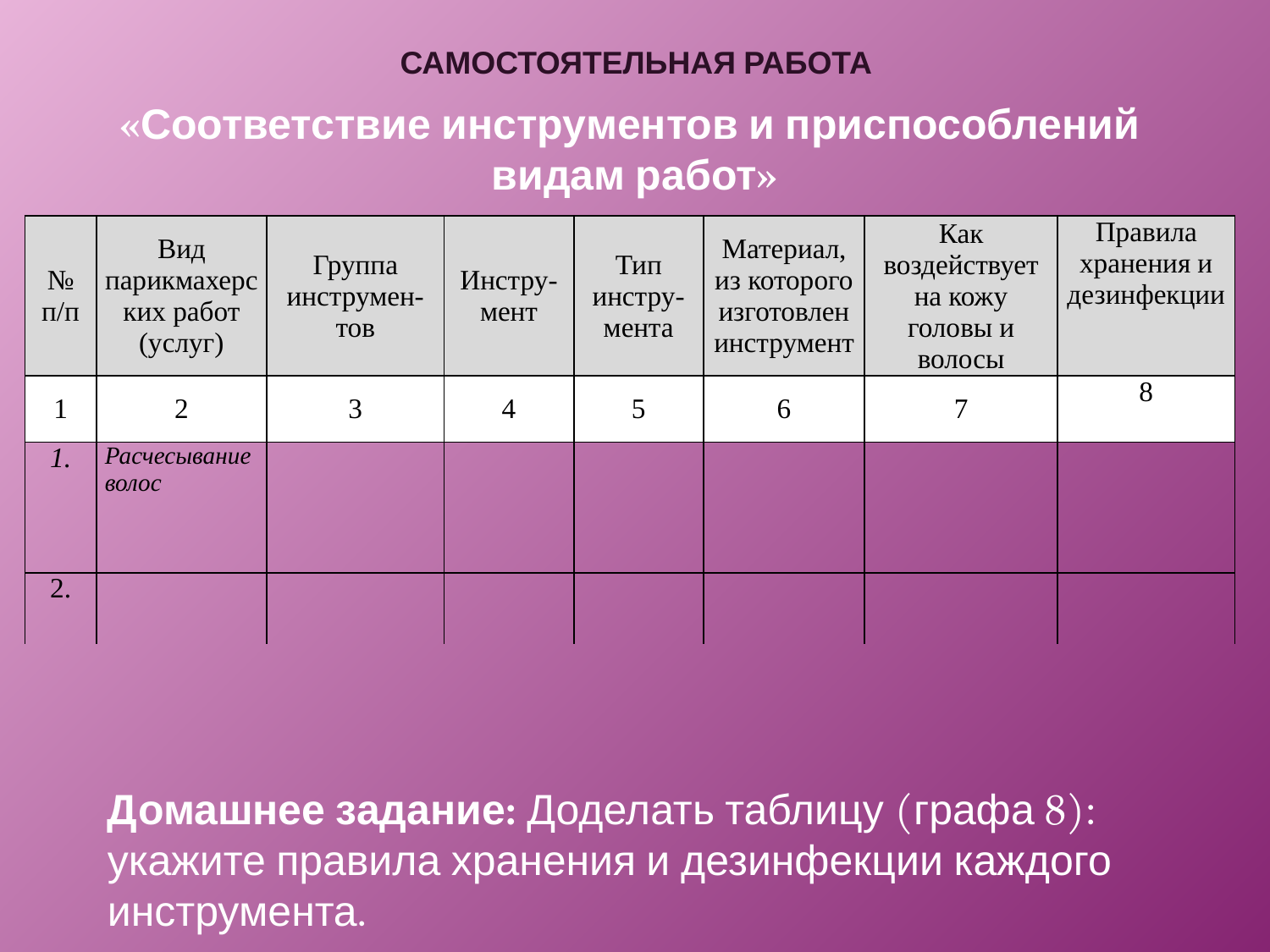

# САМОСТОЯТЕЛЬНАЯ РАБОТА
«Соответствие инструментов и приспособлений
видам работ»
| № п/п | Вид парикмахерских работ (услуг) | Группа инструмен-тов | Инстру-мент | Тип инстру-мента | Материал, из которого изготовлен инструмент | Как воздействует на кожу головы и волосы | Правила хранения и дезинфекции |
| --- | --- | --- | --- | --- | --- | --- | --- |
| 1 | 2 | 3 | 4 | 5 | 6 | 7 | 8 |
| 1. | Расчесывание волос |  |  |  |  |  |  |
| 2. |  |  |  |  |  |  |  |
Домашнее задание: Доделать таблицу (графа 8): укажите правила хранения и дезинфекции каждого инструмента.